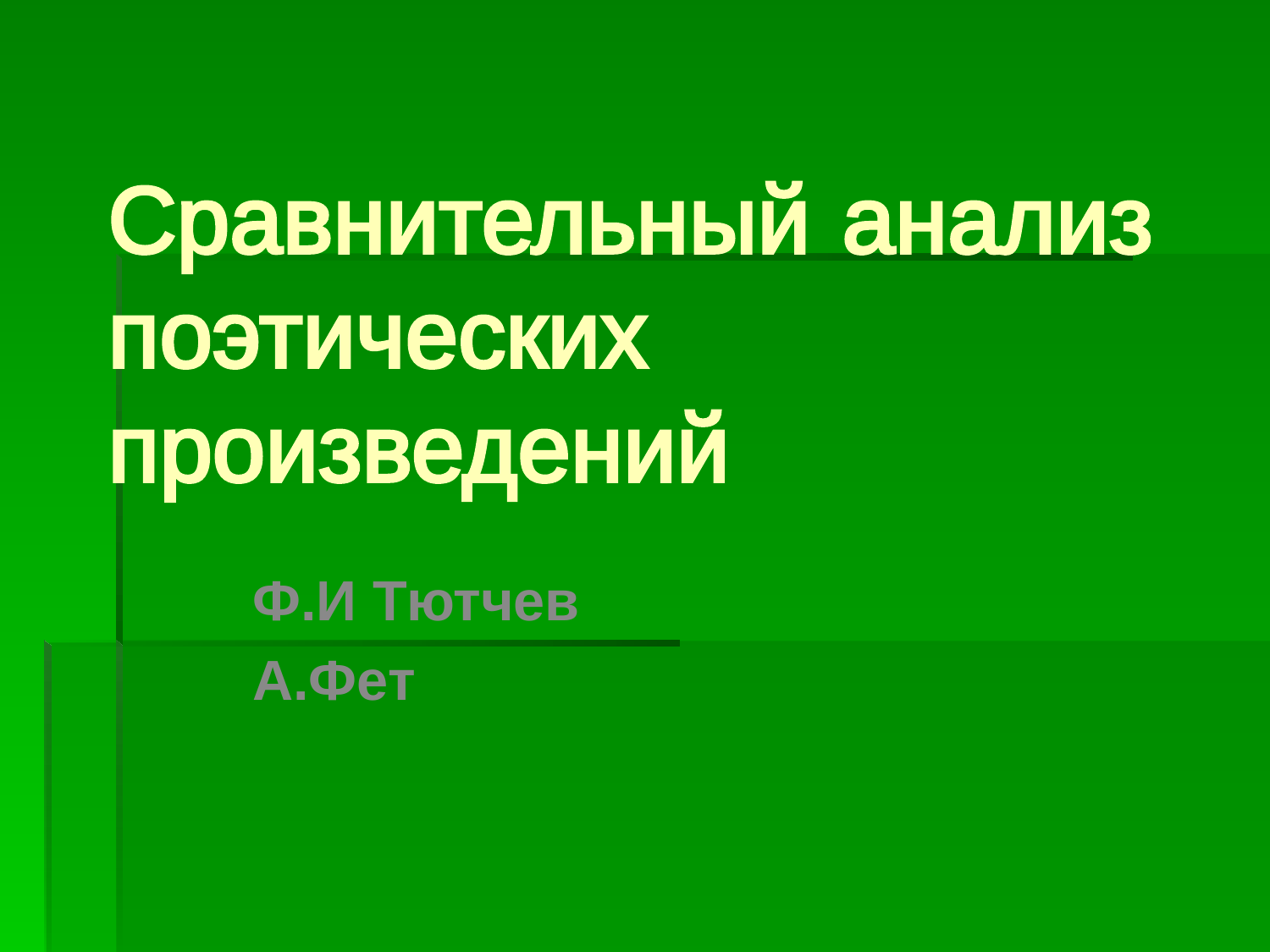

Сравнительный анализ поэтических произведений
Ф.И Тютчев
А.Фет